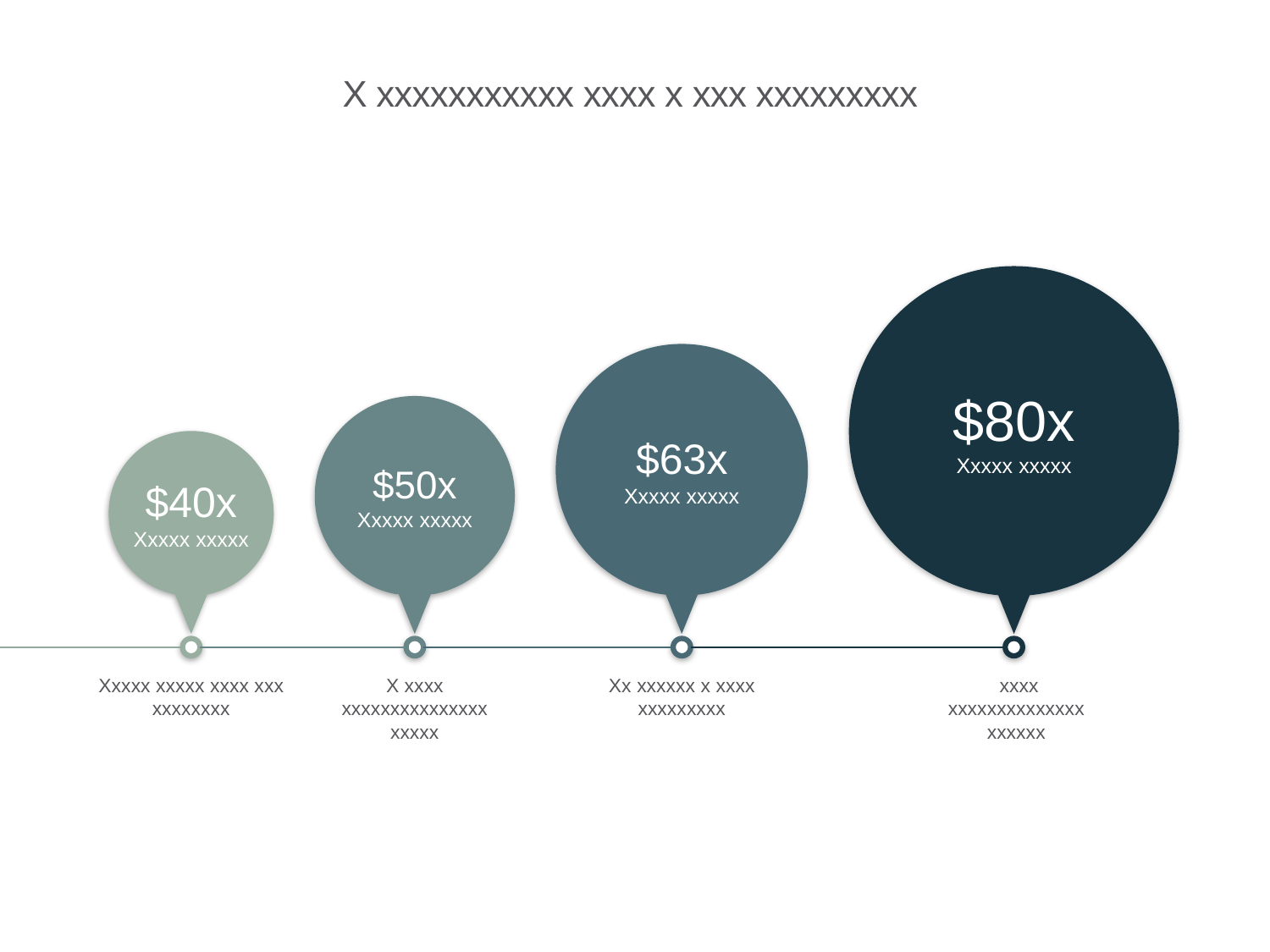

# X xxxxxxxxxxx xxxx x xxx xxxxxxxxx
$80x
Xxxxx xxxxx
$63x
Xxxxx xxxxx
$50x
Xxxxx xxxxx
$40x
Xxxxx xxxxx

Xxxxx xxxxx xxxx xxx xxxxxxxx
X xxxx xxxxxxxxxxxxxxx xxxxx
Xx xxxxxx x xxxx xxxxxxxxx
 xxxx xxxxxxxxxxxxxx xxxxxx